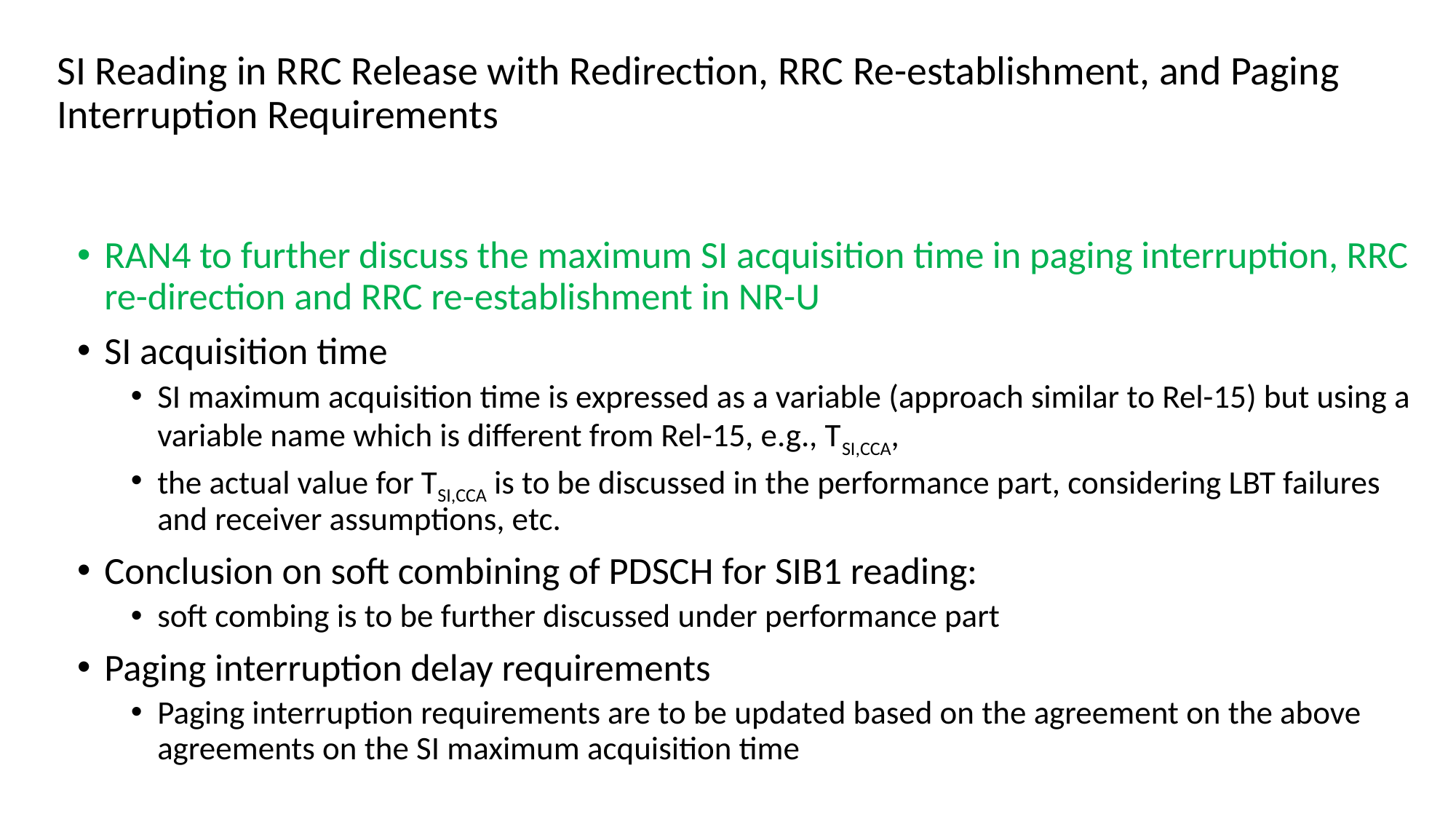

# SI Reading in RRC Release with Redirection, RRC Re-establishment, and Paging Interruption Requirements

RAN4 to further discuss the maximum SI acquisition time in paging interruption, RRC re-direction and RRC re-establishment in NR-U
SI acquisition time
SI maximum acquisition time is expressed as a variable (approach similar to Rel-15) but using a variable name which is different from Rel-15, e.g., TSI,CCA,
the actual value for TSI,CCA is to be discussed in the performance part, considering LBT failures and receiver assumptions, etc.
Conclusion on soft combining of PDSCH for SIB1 reading:
soft combing is to be further discussed under performance part
Paging interruption delay requirements
Paging interruption requirements are to be updated based on the agreement on the above agreements on the SI maximum acquisition time